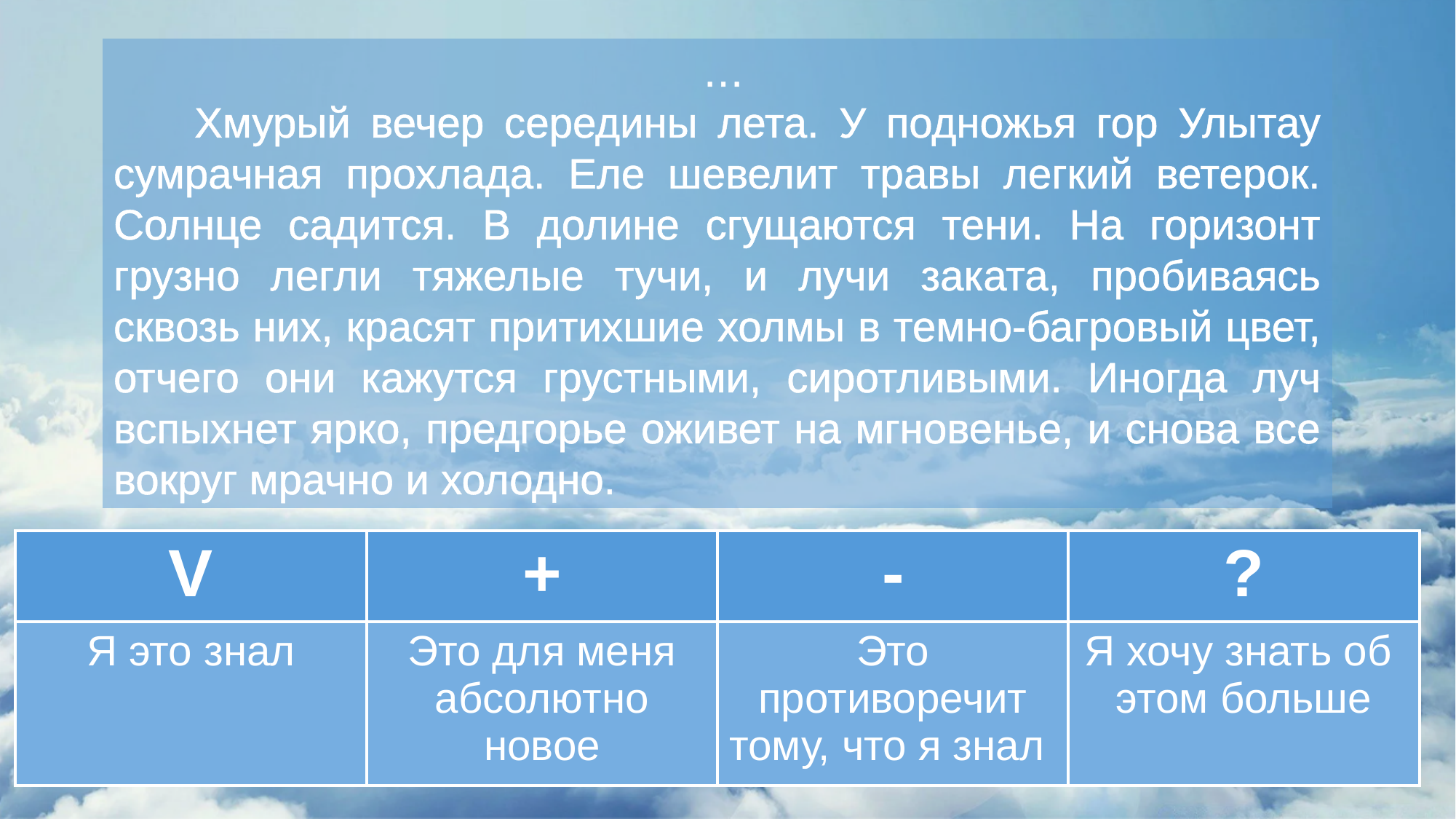

…
    Хмурый вечер середины лета. У подножья гор Улытау сумрачная прохлада. Еле шевелит травы легкий ветерок. Солнце садится. В долине сгущаются тени. На горизонт грузно легли тяжелые тучи, и лучи заката, пробиваясь сквозь них, красят притихшие холмы в темно-багровый цвет, отчего они кажутся грустными, сиротливыми. Иногда луч вспыхнет ярко, предгорье оживет на мгновенье, и снова все вокруг мрачно и холодно.
| V | + | - | ? |
| --- | --- | --- | --- |
| Я это знал | Это для меня абсолютно новое | Это противоречит тому, что я знал | Я хочу знать об этом больше |